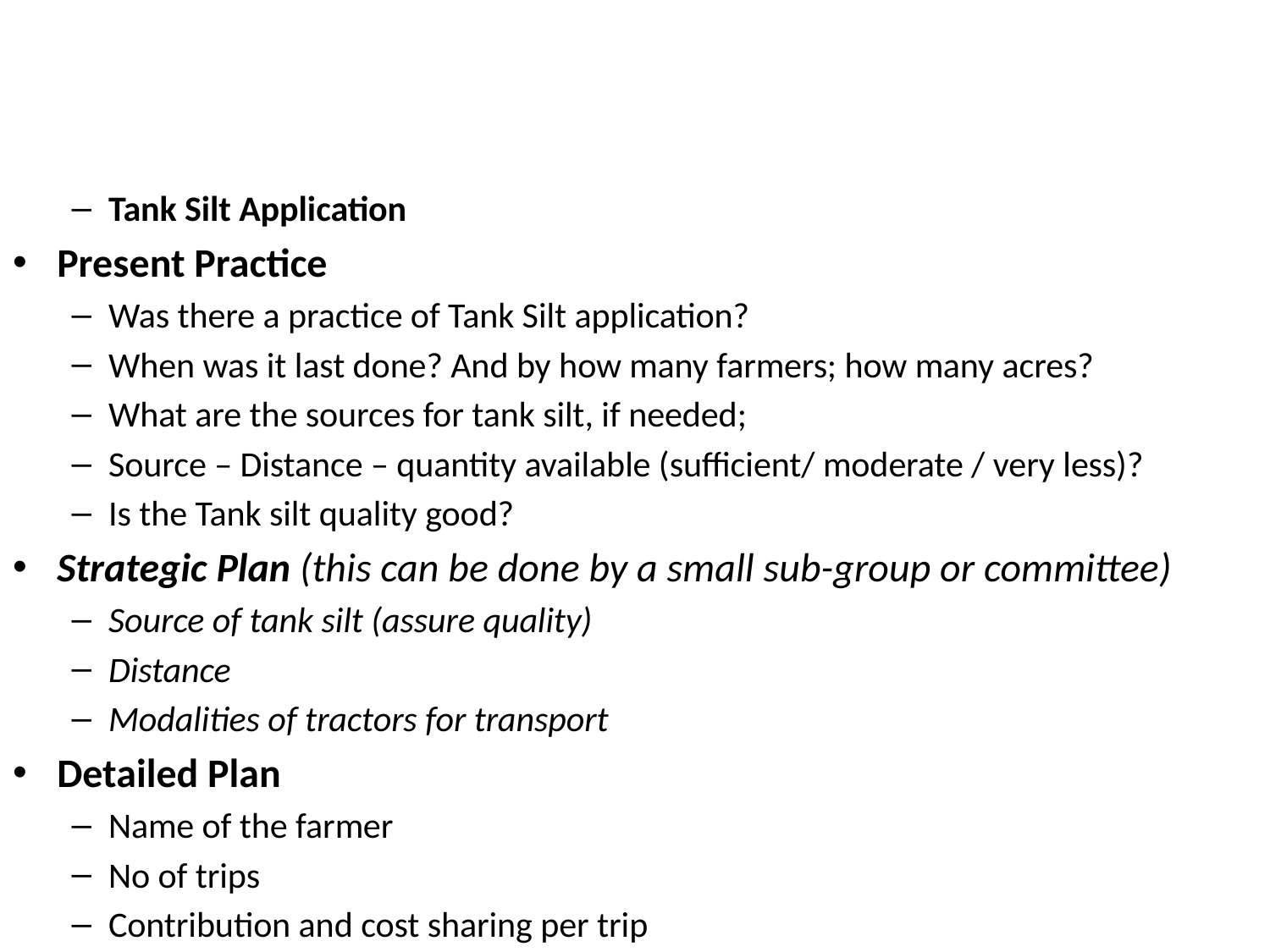

#
Tank Silt Application
Present Practice
Was there a practice of Tank Silt application?
When was it last done? And by how many farmers; how many acres?
What are the sources for tank silt, if needed;
Source – Distance – quantity available (sufficient/ moderate / very less)?
Is the Tank silt quality good?
Strategic Plan (this can be done by a small sub-group or committee)
Source of tank silt (assure quality)
Distance
Modalities of tractors for transport
Detailed Plan
Name of the farmer
No of trips
Contribution and cost sharing per trip